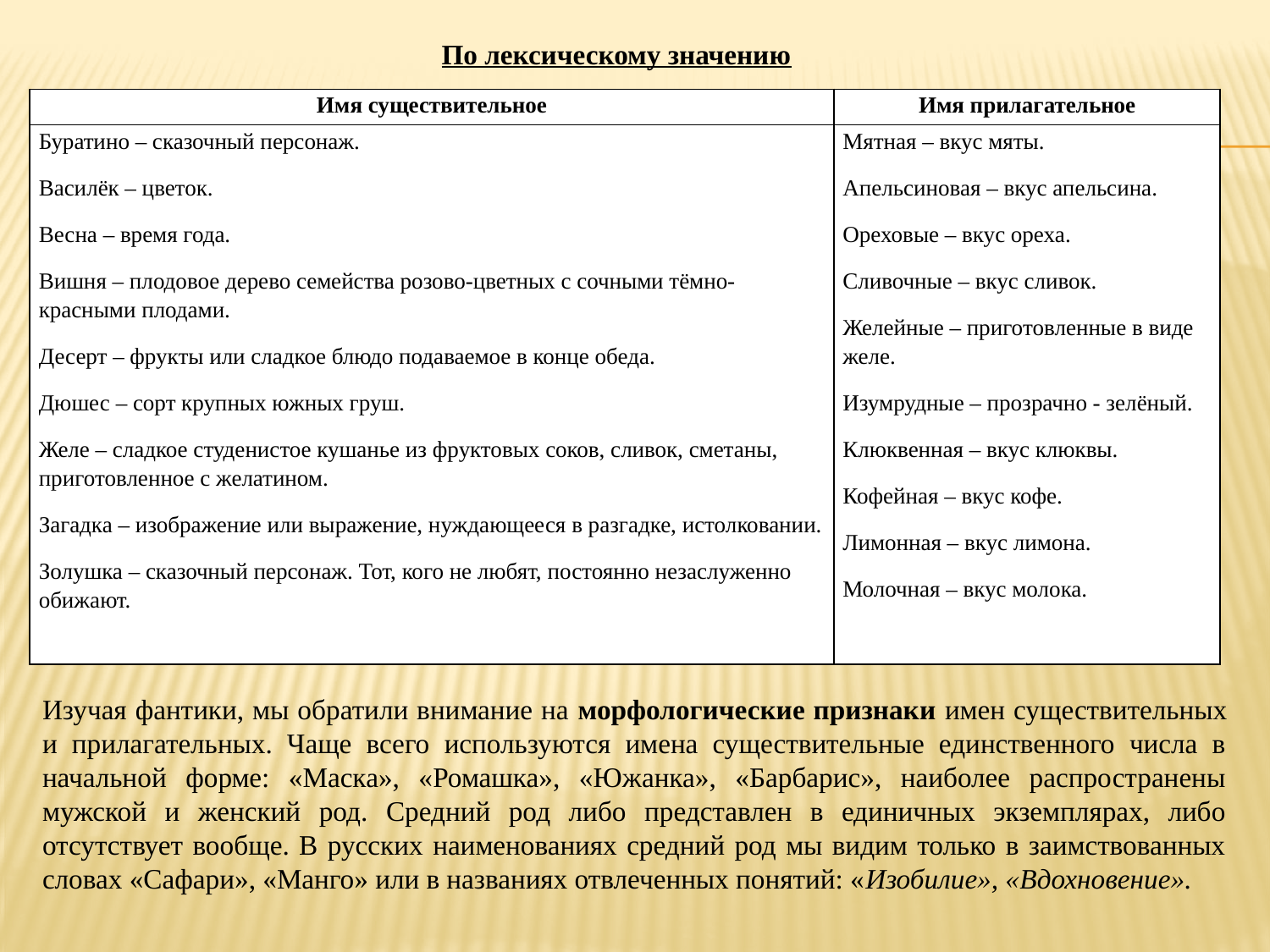

По лексическому значению
| Имя существительное | Имя прилагательное |
| --- | --- |
| Буратино – сказочный персонаж. Василёк – цветок. Весна – время года. Вишня – плодовое дерево семейства розово-цветных с сочными тёмно-красными плодами. Десерт – фрукты или сладкое блюдо подаваемое в конце обеда. Дюшес – сорт крупных южных груш. Желе – сладкое студенистое кушанье из фруктовых соков, сливок, сметаны, приготовленное с желатином. Загадка – изображение или выражение, нуждающееся в разгадке, истолковании. Золушка – сказочный персонаж. Тот, кого не любят, постоянно незаслуженно обижают. | Мятная – вкус мяты. Апельсиновая – вкус апельсина. Ореховые – вкус ореха. Сливочные – вкус сливок. Желейные – приготовленные в виде желе. Изумрудные – прозрачно - зелёный. Клюквенная – вкус клюквы. Кофейная – вкус кофе. Лимонная – вкус лимона. Молочная – вкус молока. |
Изучая фантики, мы обратили внимание на морфологические признаки имен существительных и прилагательных. Чаще всего используются имена существительные единственного числа в начальной форме: «Маска», «Ромашка», «Южанка», «Барбарис», наиболее распространены мужской и женский род. Средний род либо представлен в единичных экземплярах, либо отсутствует вообще. В русских наименованиях средний род мы видим только в заимствованных словах «Сафари», «Манго» или в названиях отвлеченных понятий: «Изобилие», «Вдохновение».